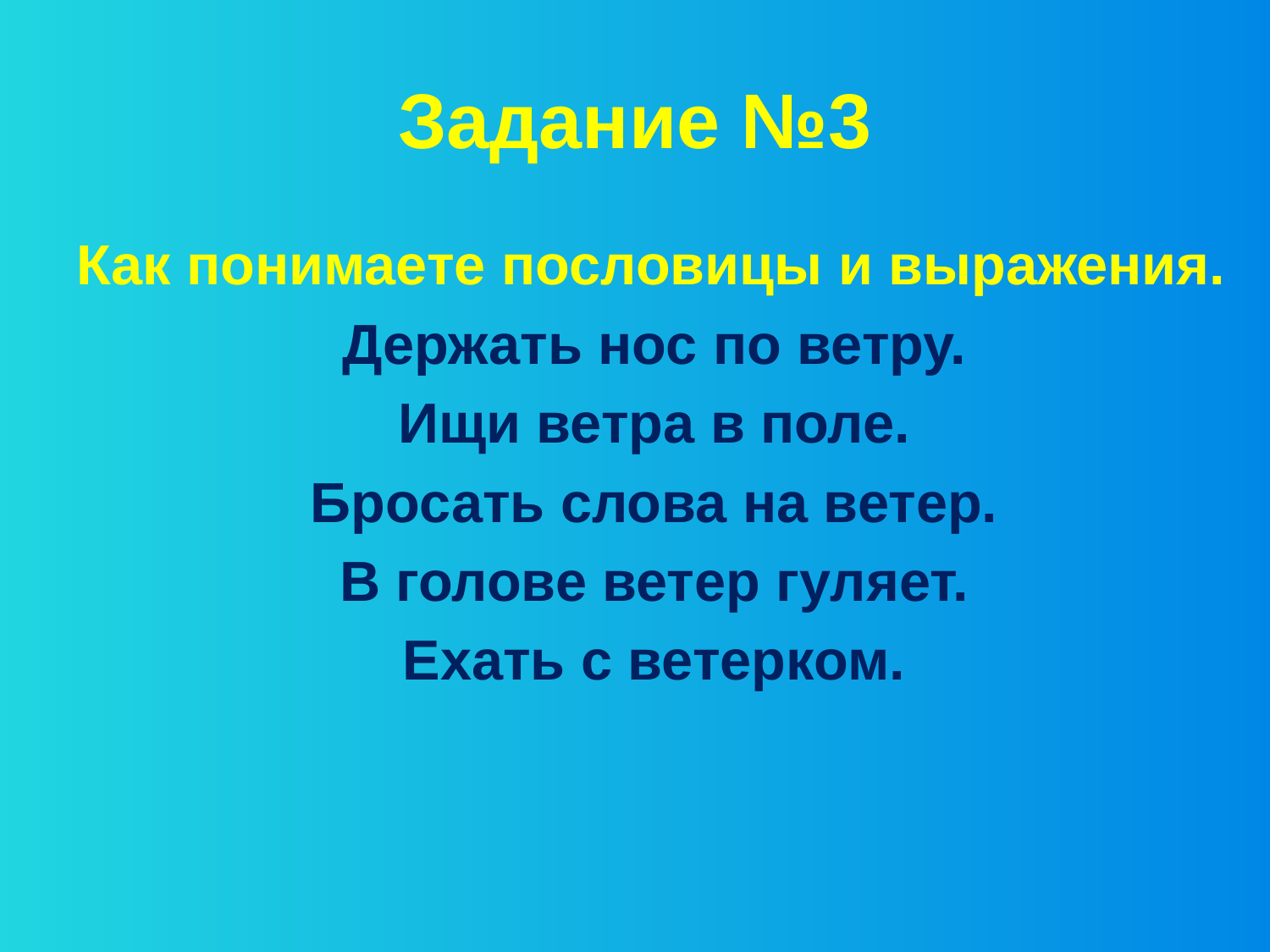

# Задание №3
Как понимаете пословицы и выражения.
Держать нос по ветру.
Ищи ветра в поле.
Бросать слова на ветер.
В голове ветер гуляет.
Ехать с ветерком.